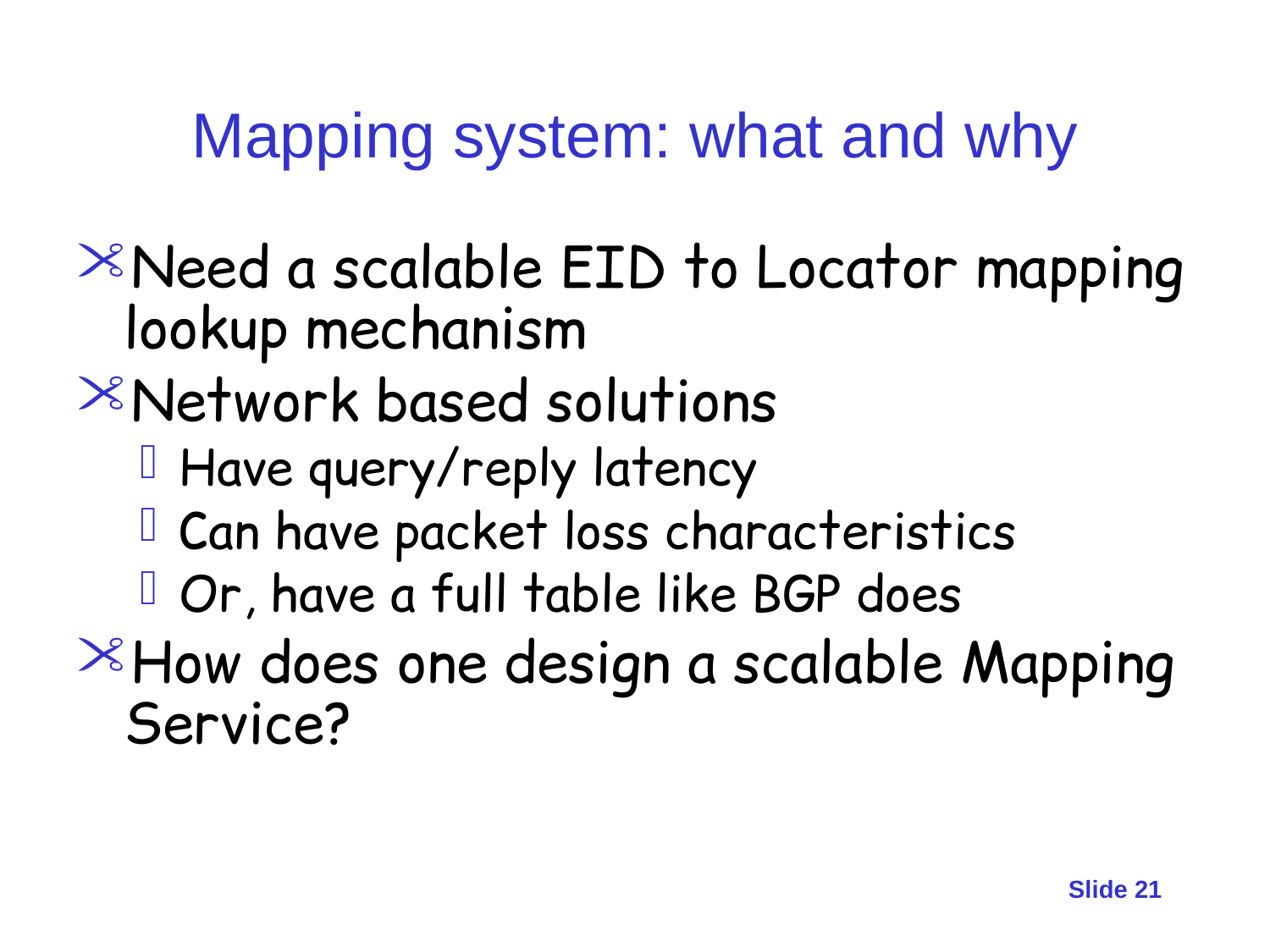

# Mapping system: what and why
Need a scalable EID to Locator mapping lookup mechanism
Network based solutions
Have query/reply latency
Can have packet loss characteristics
Or, have a full table like BGP does
How does one design a scalable Mapping Service?
Slide 21